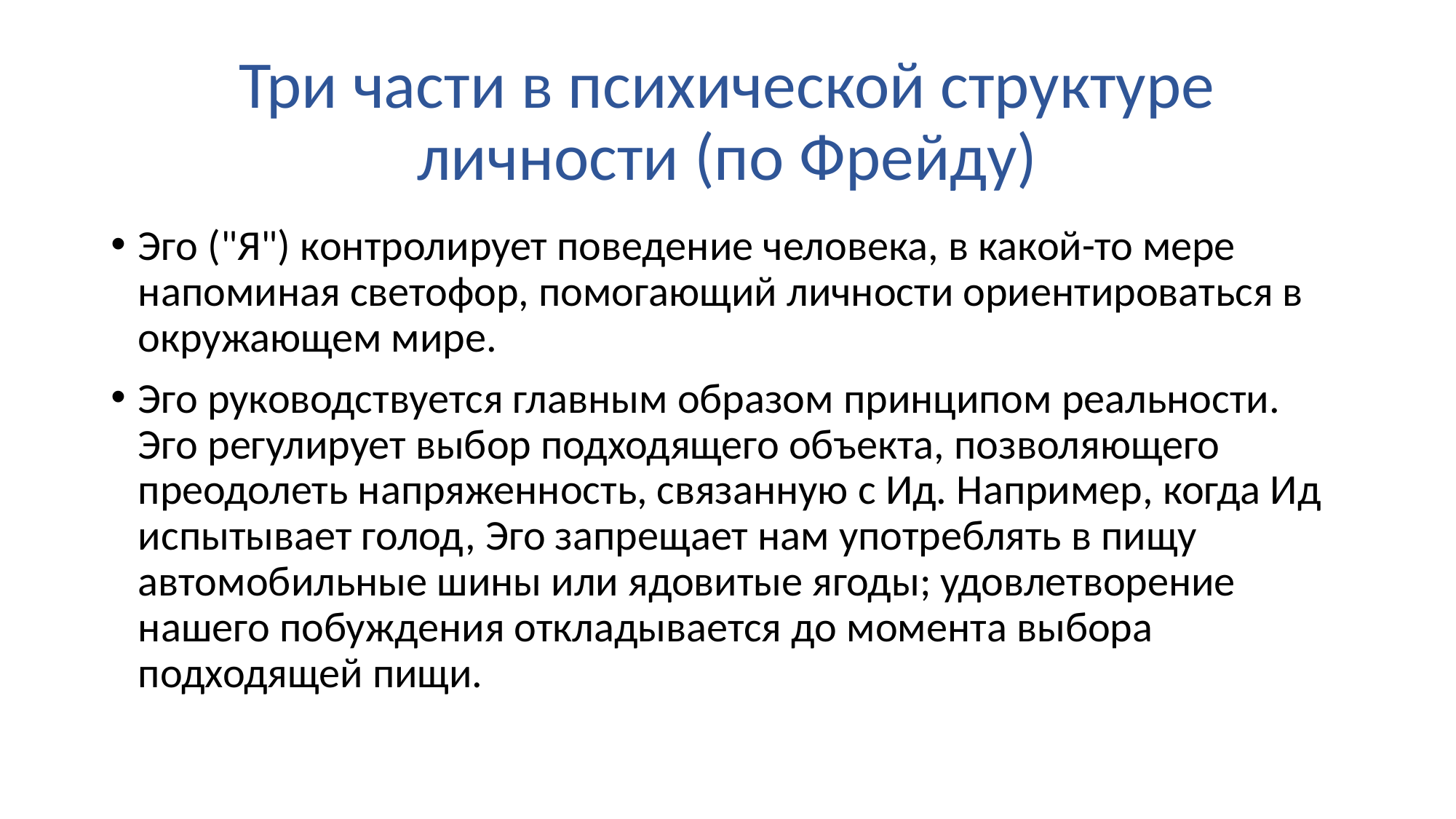

# Три части в психической структуре личности (по Фрейду)
Эго ("Я") контролирует поведение человека, в какой-то мере напоминая светофор, помогающий личности ориентироваться в окружающем мире.
Эго руководствуется главным образом принципом реальности. Эго регулирует выбор подходящего объекта, позволяющего преодолеть напряженность, связанную с Ид. Например, когда Ид испытывает голод, Эго запрещает нам употреблять в пищу автомобильные шины или ядовитые ягоды; удовлетворение нашего побуждения откладывается до момента выбора подходящей пищи.